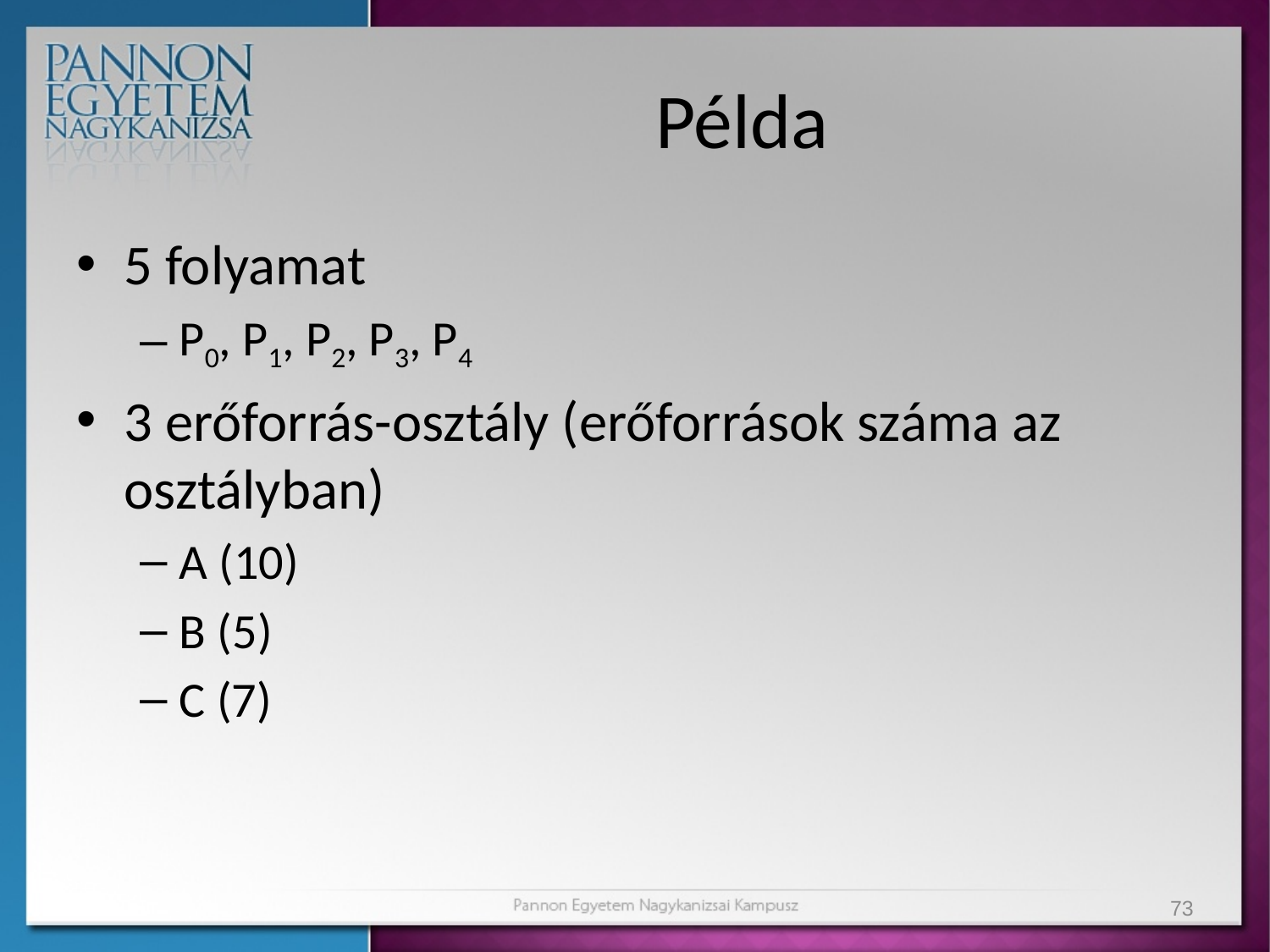

# Példa
5 folyamat
P0, P1, P2, P3, P4
3 erőforrás-osztály (erőforrások száma az osztályban)
A (10)
B (5)
C (7)
73